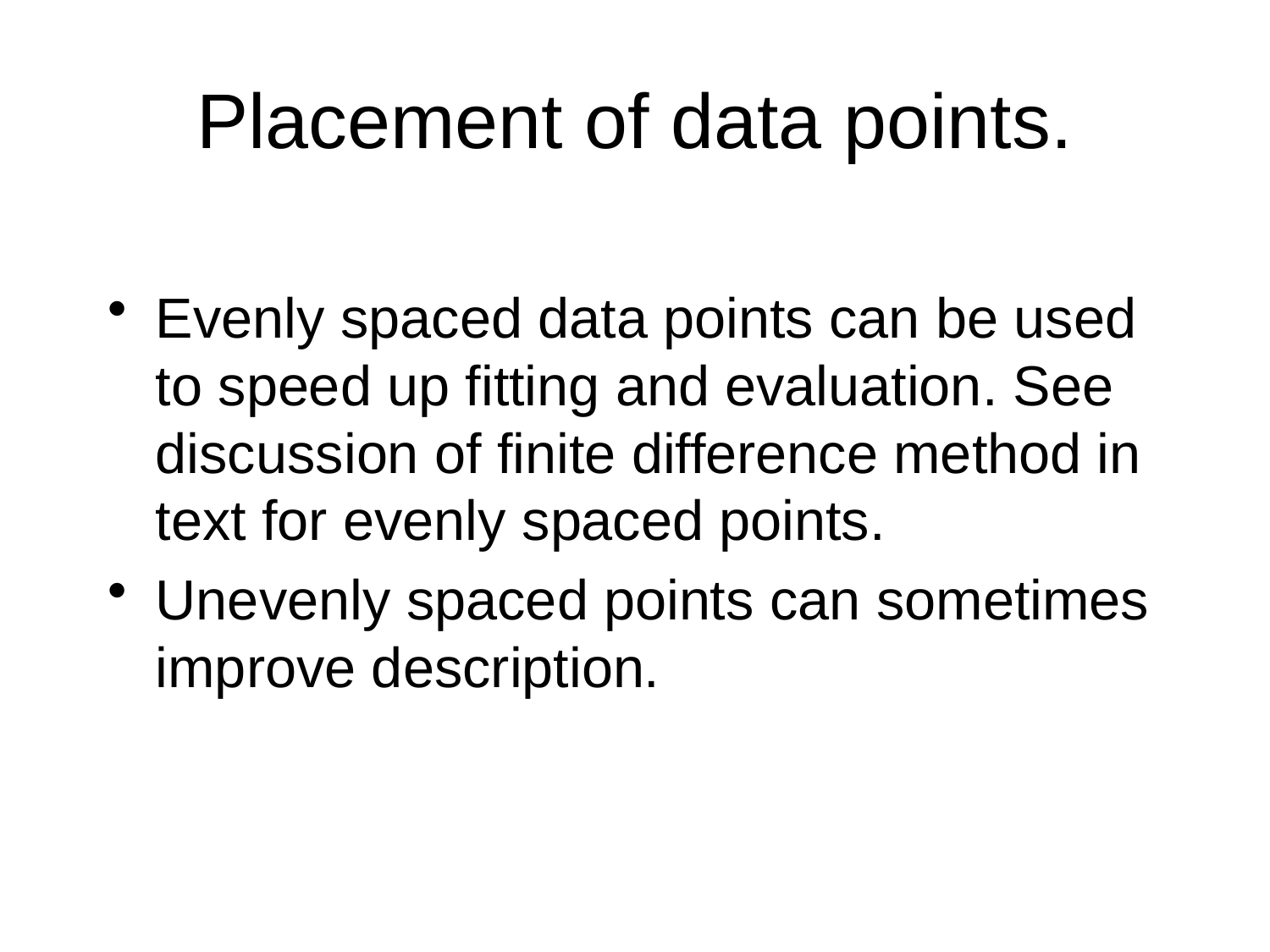

# Placement of data points.
Evenly spaced data points can be used to speed up fitting and evaluation. See discussion of finite difference method in text for evenly spaced points.
Unevenly spaced points can sometimes improve description.